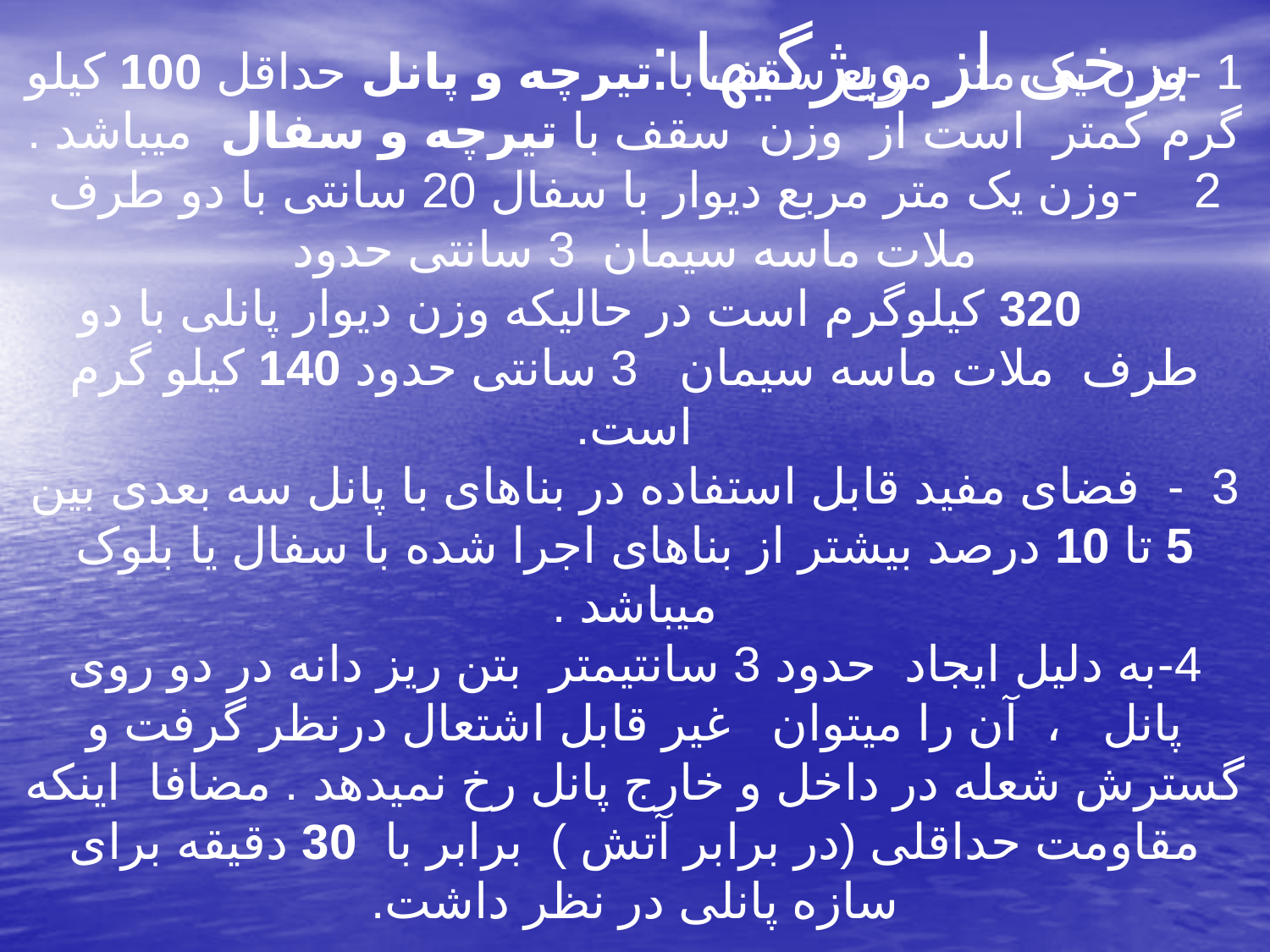

# برخی از ویژگیها :
1 -وزن یک متر مربع سقف با تیرچه و پانل حداقل 100 کیلو گرم کمتر  است از  وزن  سقف با تیرچه و سفال  میباشد .
2    -وزن یک متر مربع دیوار با سفال 20 سانتی با دو طرف ملات ماسه سیمان  3 سانتی حدود
        320 کیلوگرم است در حالیکه وزن دیوار پانلی با دو طرف  ملات ماسه سیمان   3 سانتی حدود 140 کیلو گرم است.
3  -  فضای مفید قابل استفاده در بناهای با پانل سه بعدی بین 5 تا 10 درصد بیشتر از بناهای اجرا شده با سفال یا بلوک میباشد .
4-به دلیل ایجاد  حدود 3 سانتیمتر  بتن ریز دانه در دو روی پانل   ،  آن را میتوان   غیر قابل اشتعال درنظر گرفت و گسترش شعله در داخل و خارج پانل رخ نمیدهد . مضافا  اینکه مقاومت حداقلی (در برابر آتش )  برابر با  30 دقیقه برای سازه پانلی در نظر داشت.